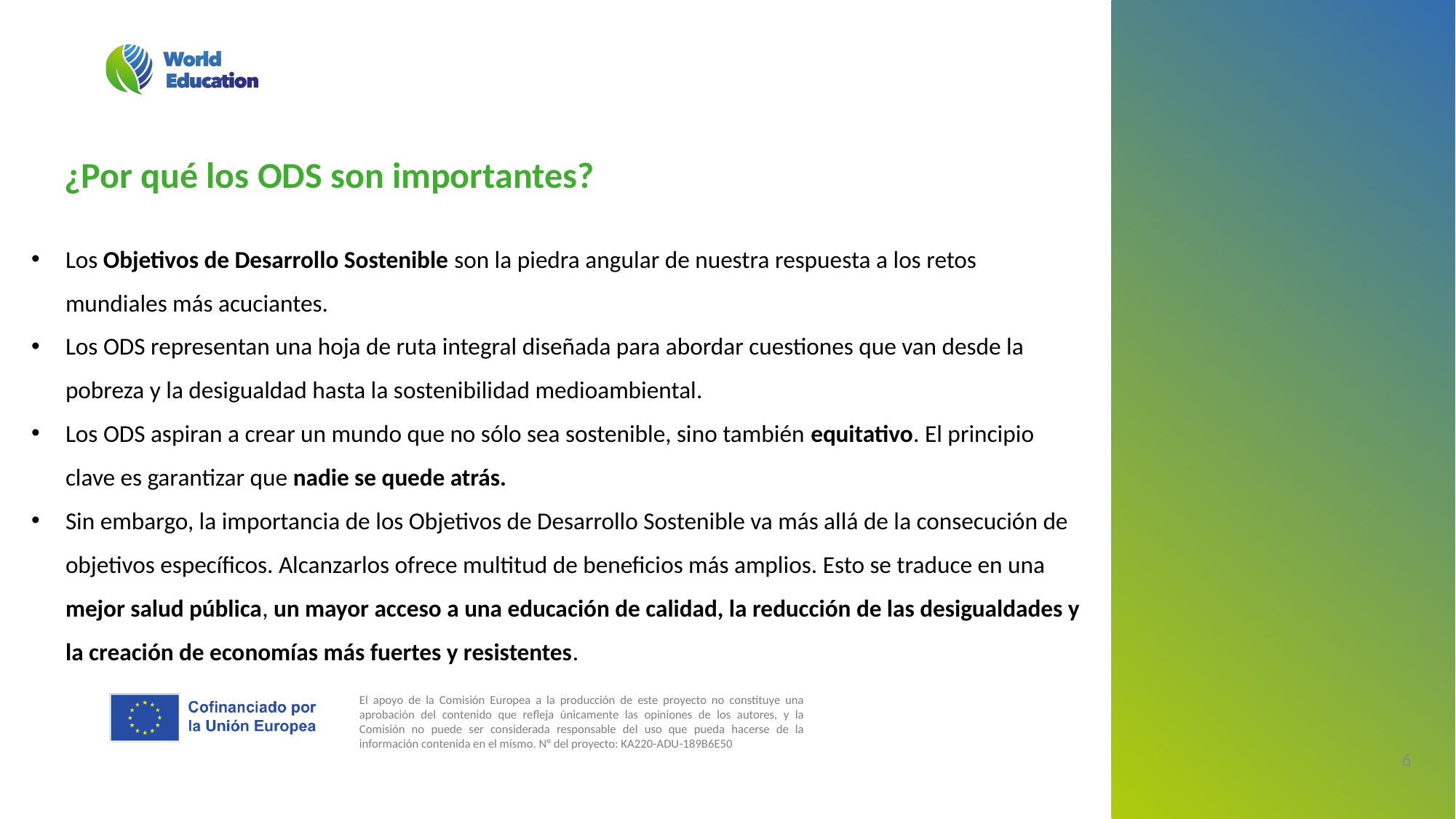

¿Por qué los ODS son importantes?
Los Objetivos de Desarrollo Sostenible son la piedra angular de nuestra respuesta a los retos mundiales más acuciantes.
Los ODS representan una hoja de ruta integral diseñada para abordar cuestiones que van desde la pobreza y la desigualdad hasta la sostenibilidad medioambiental.
Los ODS aspiran a crear un mundo que no sólo sea sostenible, sino también equitativo. El principio clave es garantizar que nadie se quede atrás.
Sin embargo, la importancia de los Objetivos de Desarrollo Sostenible va más allá de la consecución de objetivos específicos. Alcanzarlos ofrece multitud de beneficios más amplios. Esto se traduce en una mejor salud pública, un mayor acceso a una educación de calidad, la reducción de las desigualdades y la creación de economías más fuertes y resistentes.

6